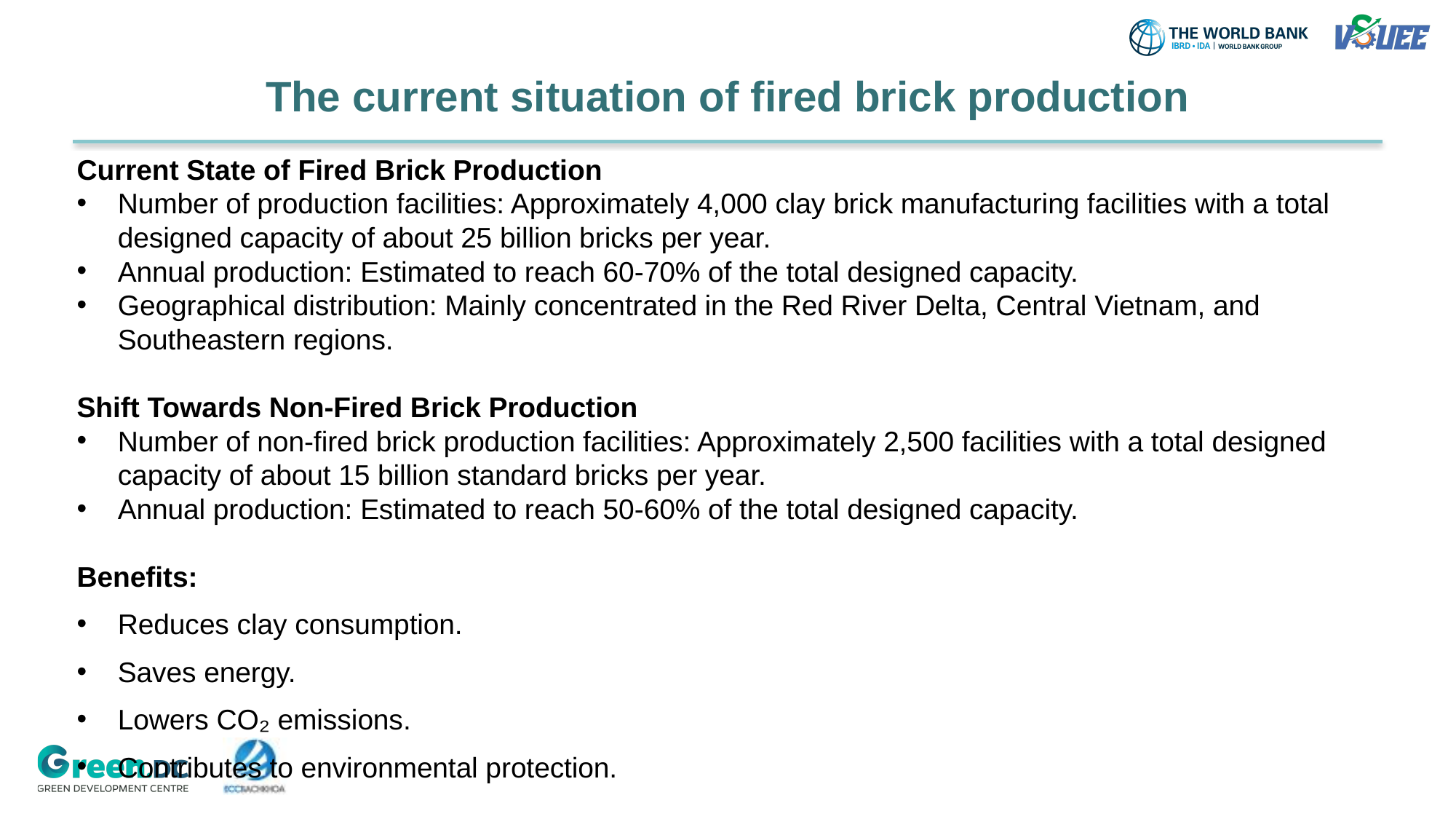

# The current situation of fired brick production
Current State of Fired Brick Production
Number of production facilities: Approximately 4,000 clay brick manufacturing facilities with a total designed capacity of about 25 billion bricks per year.
Annual production: Estimated to reach 60-70% of the total designed capacity.
Geographical distribution: Mainly concentrated in the Red River Delta, Central Vietnam, and Southeastern regions.

Shift Towards Non-Fired Brick Production
Number of non-fired brick production facilities: Approximately 2,500 facilities with a total designed capacity of about 15 billion standard bricks per year.
Annual production: Estimated to reach 50-60% of the total designed capacity.

Benefits:
Reduces clay consumption.
Saves energy.
Lowers CO₂ emissions.
Contributes to environmental protection.